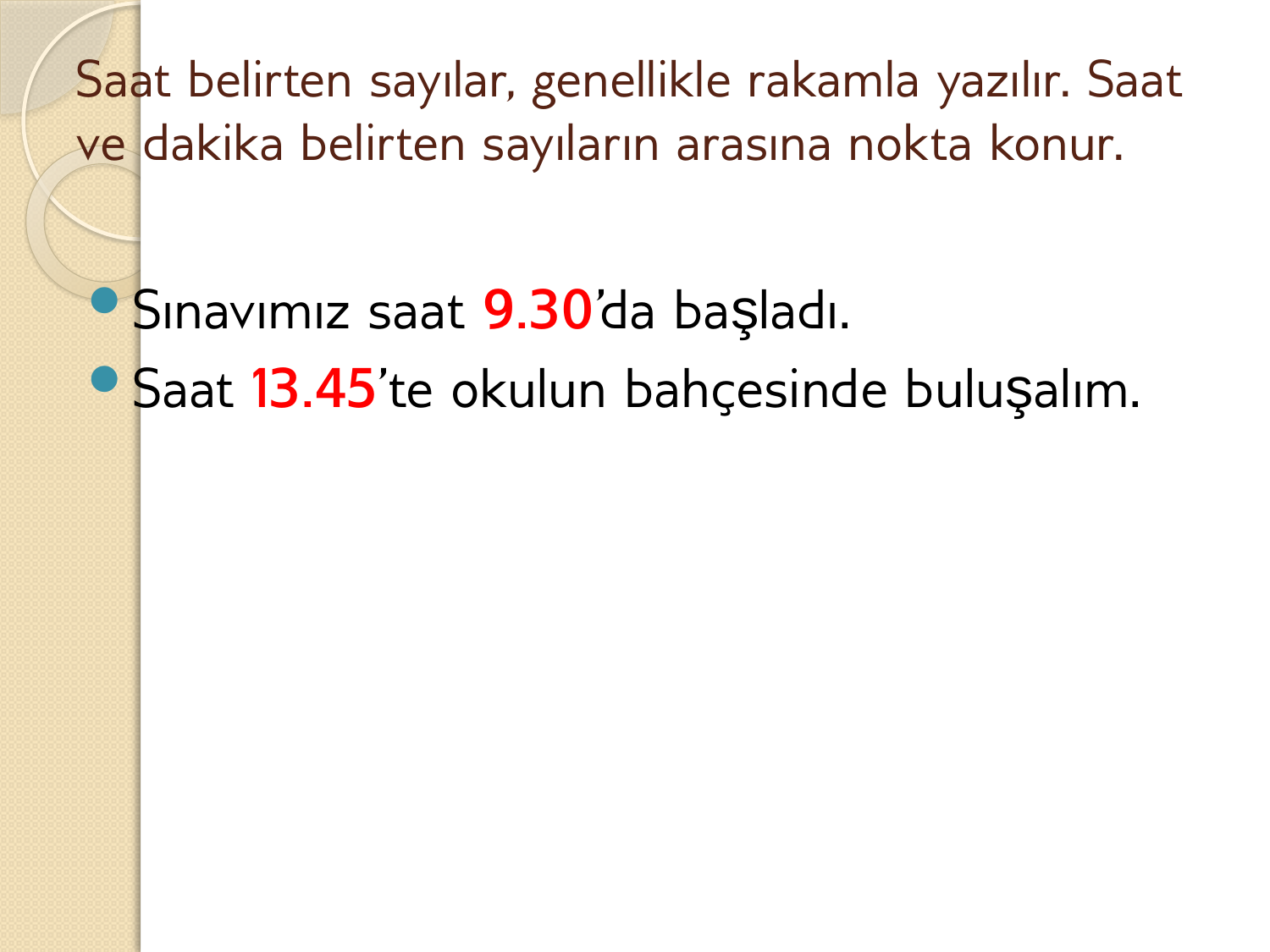

# Saat belirten sayılar, genellikle rakamla yazılır. Saat ve dakika belirten sayıların arasına nokta konur.
Sınavımız saat 9.30’da başladı.
Saat 13.45’te okulun bahçesinde buluşalım.